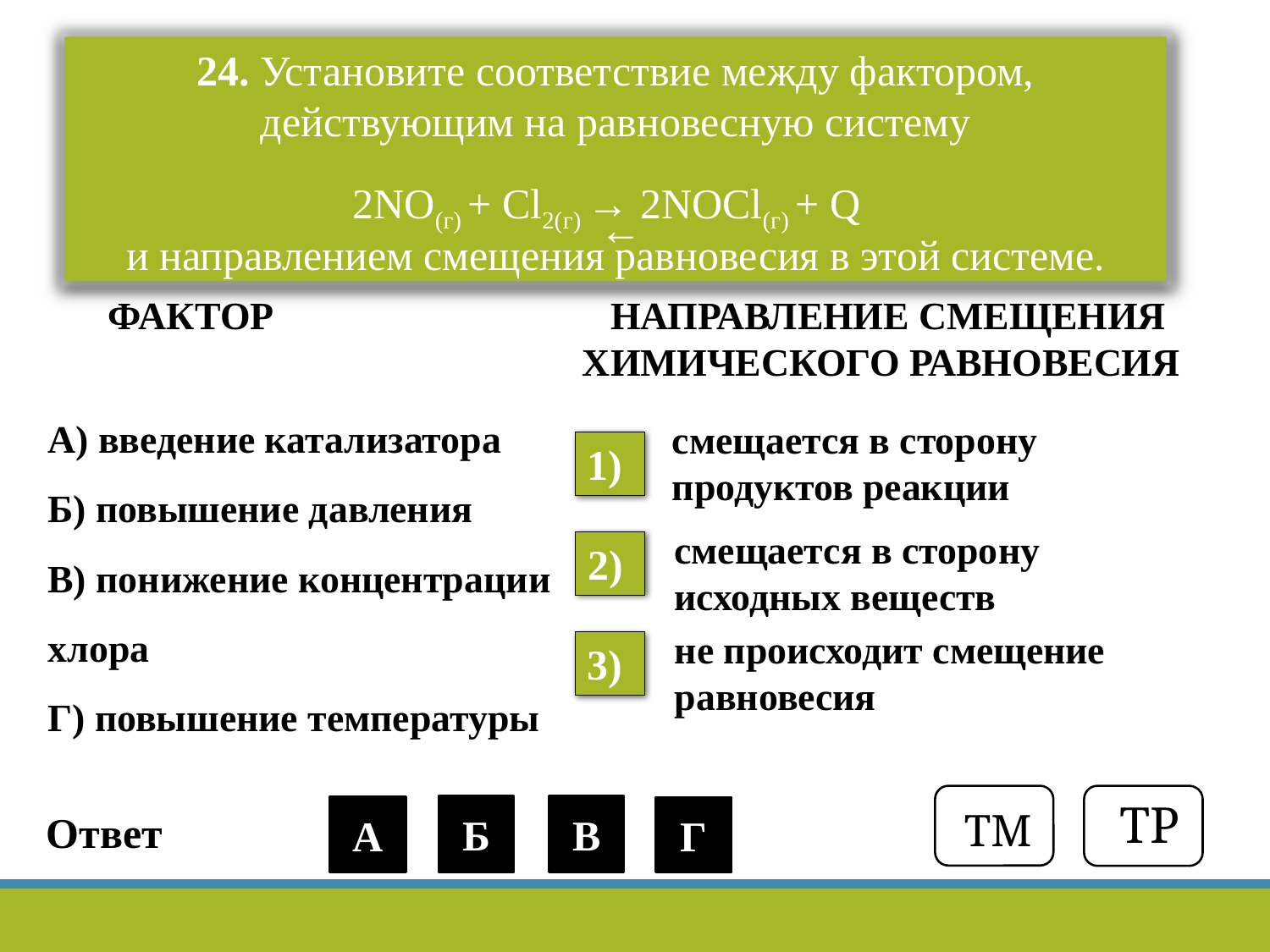

24. Установите соответствие между фактором, действующим на равновесную систему

2NO(г) + Cl2(г) → 2NOCl(г) + Q
 ←
и направлением смещения равновесия в этой системе.
     ФАКТОР	                               НАПРАВЛЕНИЕ СМЕЩЕНИЯ        				  ХИМИЧЕСКОГО РАВНОВЕСИЯ
А) введение катализатора
Б) повышение давления
В) понижение концентрации хлора
Г) повышение температуры
смещается в сторону
продуктов реакции
1)
смещается в сторону
исходных веществ
2)
не происходит смещение
равновесия
3)
ТМ
ТР
Б
В
А
3
1
Г
2
   Ответ